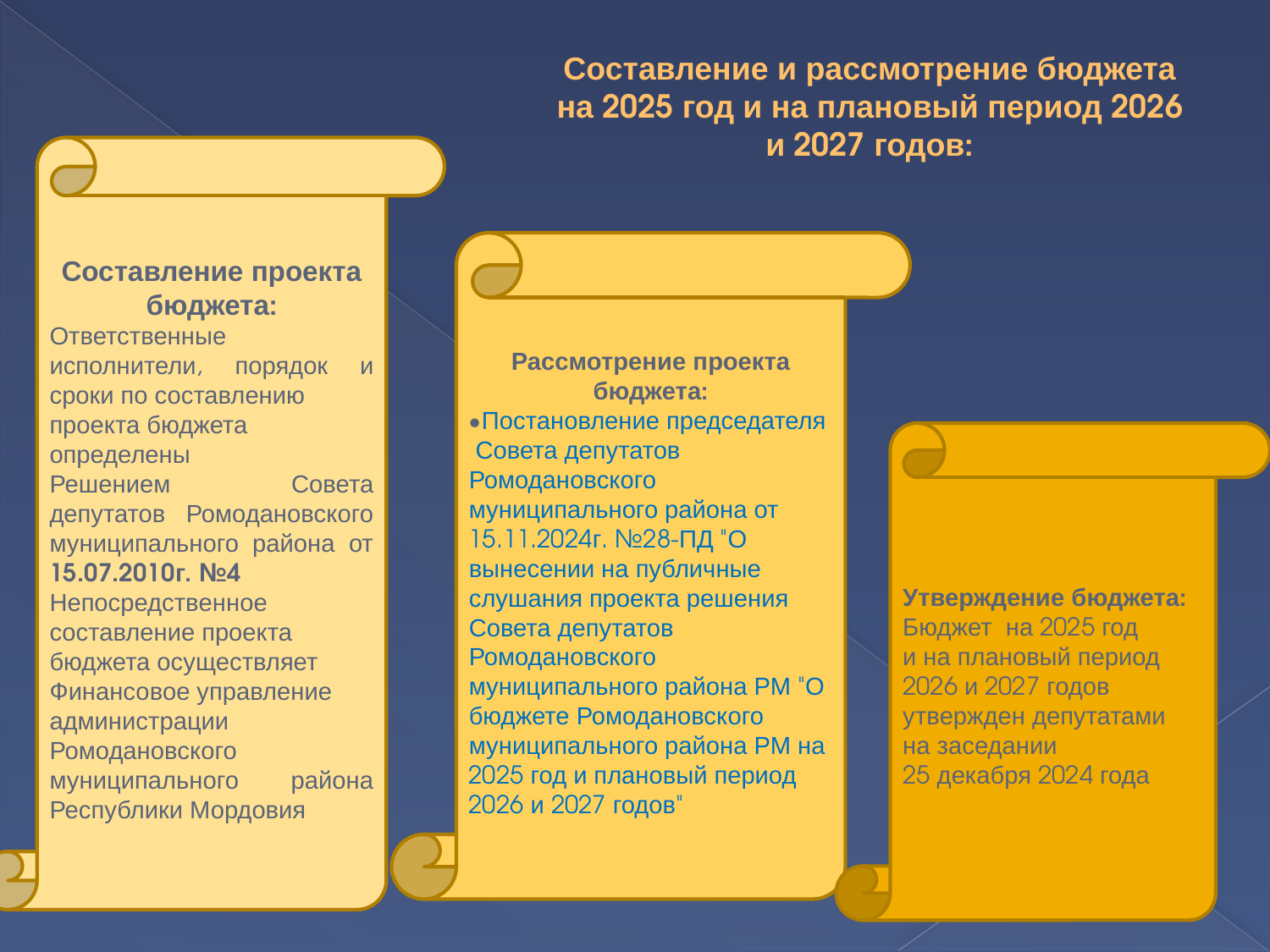

# Составление и рассмотрение бюджета на 2025 год и на плановый период 2026 и 2027 годов:
Составление проекта бюджета:
Ответственные
исполнители, порядок и сроки по составлению
проекта бюджета
определены
Решением Совета депутатов Ромодановского муниципального района от 15.07.2010г. №4
Непосредственное
составление проекта
бюджета осуществляет
Финансовое управление
администрации Ромодановского муниципального района Республики Мордовия
Рассмотрение проекта бюджета:
•Постановление председателя  Совета депутатов Ромодановского муниципального района от 15.11.2024г. №28-ПД "О вынесении на публичные слушания проекта решения Совета депутатов Ромодановского муниципального района РМ "О бюджете Ромодановского муниципального района РМ на 2025 год и плановый период 2026 и 2027 годов"
7
Утверждение бюджета:
Бюджет  на 2025 год
и на плановый период
2026 и 2027 годов
утвержден депутатами
на заседании
25 декабря 2024 года